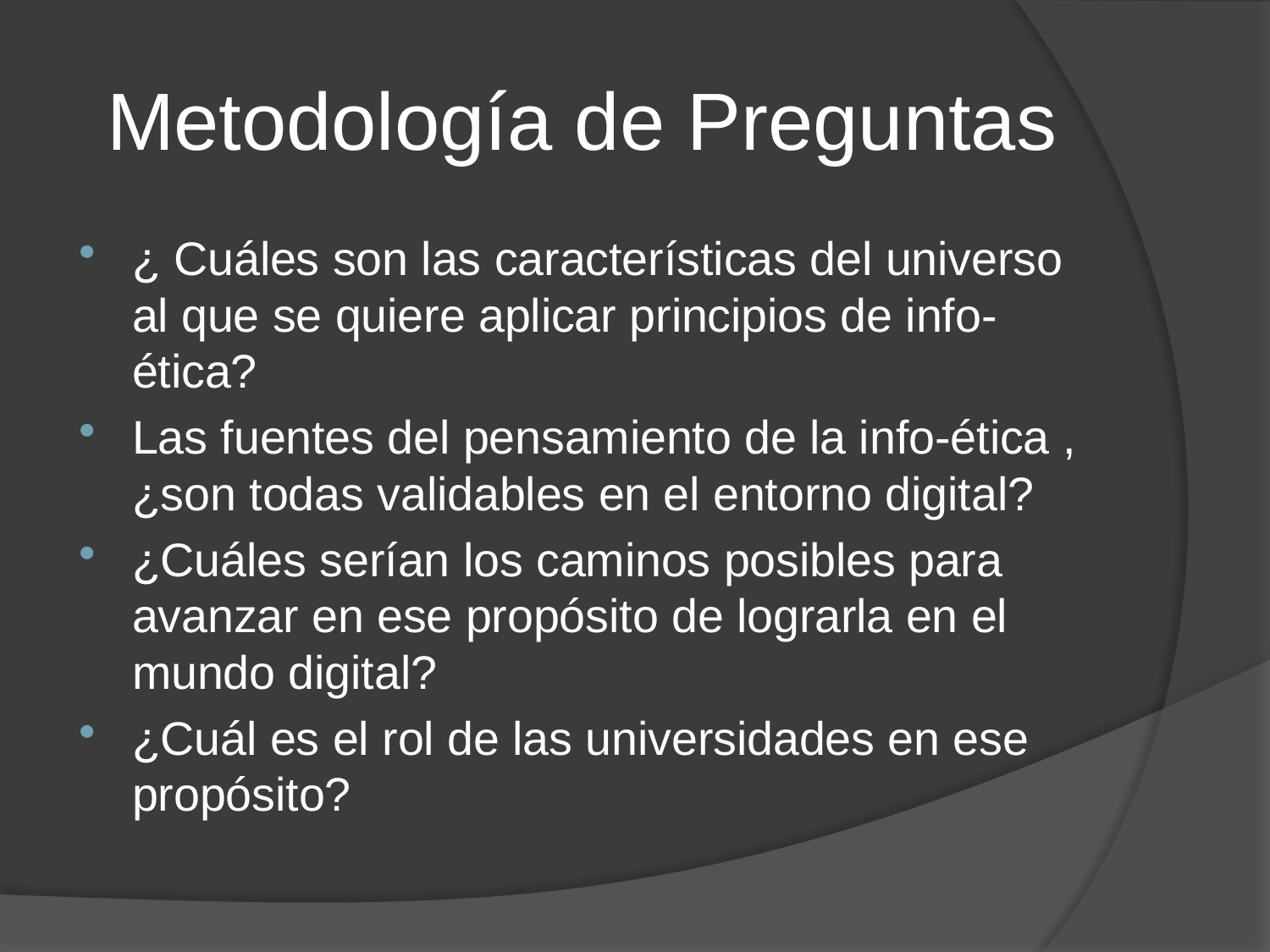

# Metodología de Preguntas
¿ Cuáles son las características del universo al que se quiere aplicar principios de info-ética?
Las fuentes del pensamiento de la info-ética ,¿son todas validables en el entorno digital?
¿Cuáles serían los caminos posibles para avanzar en ese propósito de lograrla en el mundo digital?
¿Cuál es el rol de las universidades en ese propósito?